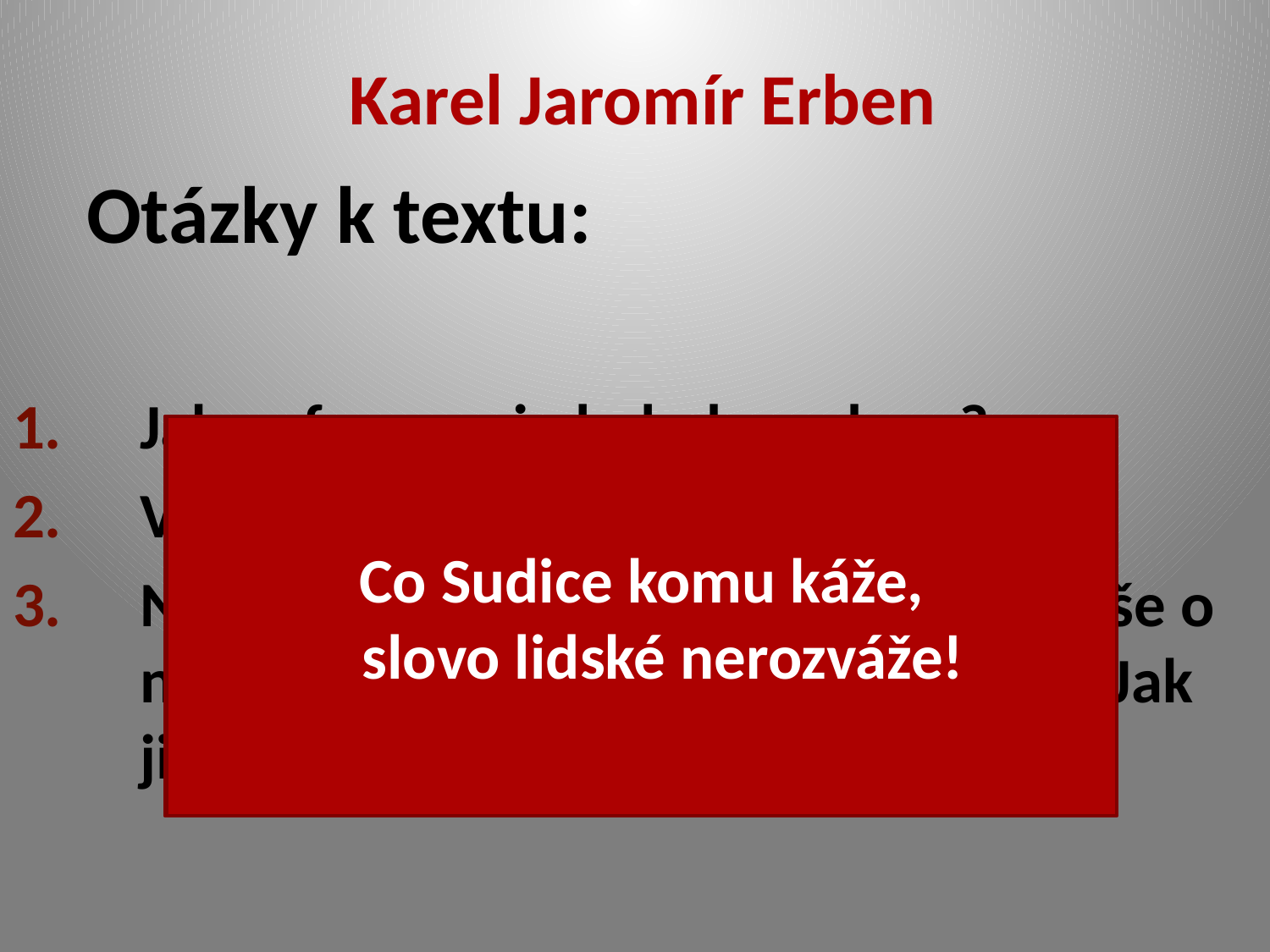

# Karel Jaromír Erben
    Otázky k textu:

Jakou formou je balada vedena?
Vyhledej, kdo s kým a o čem mluví.
Najdi v baladě verše, ve kterých se píše o nějaké vyšší moci, nadpřirozené síle. Jak jim rozumíš?

Co souzeno při zrození,
tomu nikdež léku není.
Co Sudice komu káže,
   slovo lidské nerozváže!